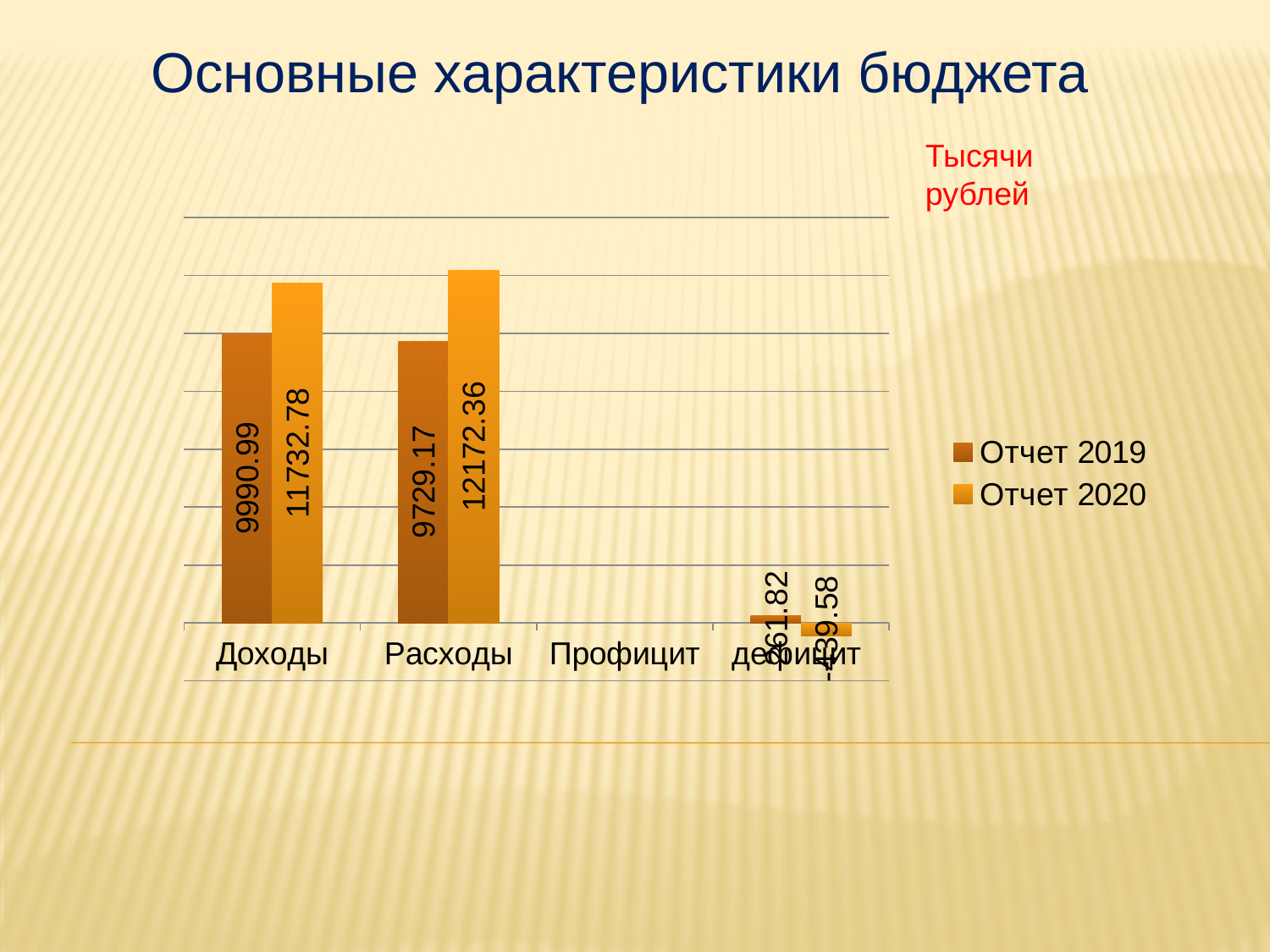

Основные характеристики бюджета
Тысячи рублей

### Chart

| Category | Отчет 2019 | Отчет 2020 |
|---|---|---|
| Доходы | 9990.99 | 11732.78 |
| Расходы | 9729.17 | 12172.36 |
| Профицит | None | None |
| дефицит  | 261.82 | -439.58 |